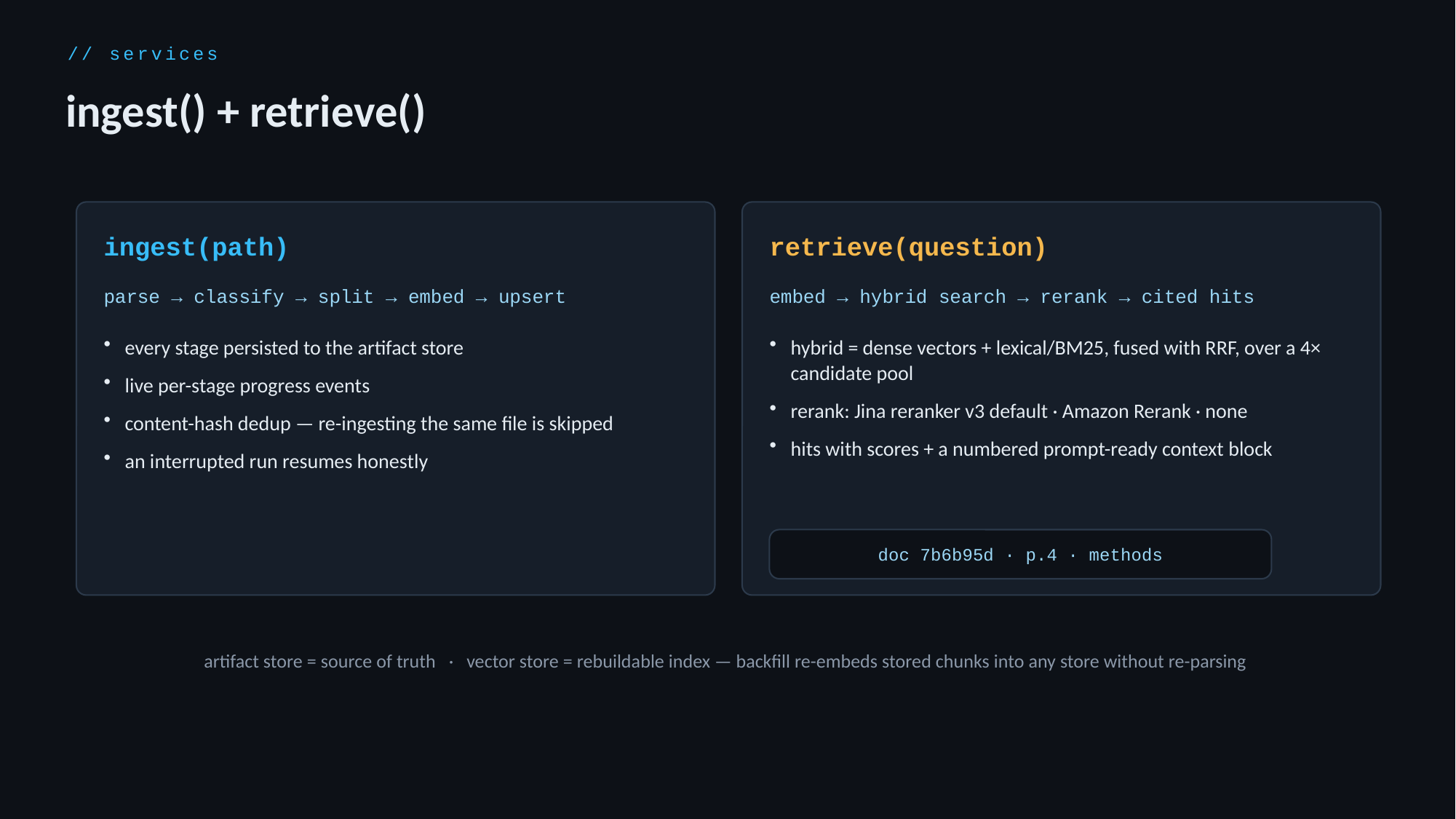

// services
ingest() + retrieve()

ingest(path)
retrieve(question)
parse → classify → split → embed → upsert
embed → hybrid search → rerank → cited hits
every stage persisted to the artifact store
live per-stage progress events
content-hash dedup — re-ingesting the same file is skipped
an interrupted run resumes honestly
hybrid = dense vectors + lexical/BM25, fused with RRF, over a 4× candidate pool
rerank: Jina reranker v3 default · Amazon Rerank · none
hits with scores + a numbered prompt-ready context block

doc 7b6b95d · p.4 · methods
artifact store = source of truth   ·   vector store = rebuildable index — backfill re-embeds stored chunks into any store without re-parsing